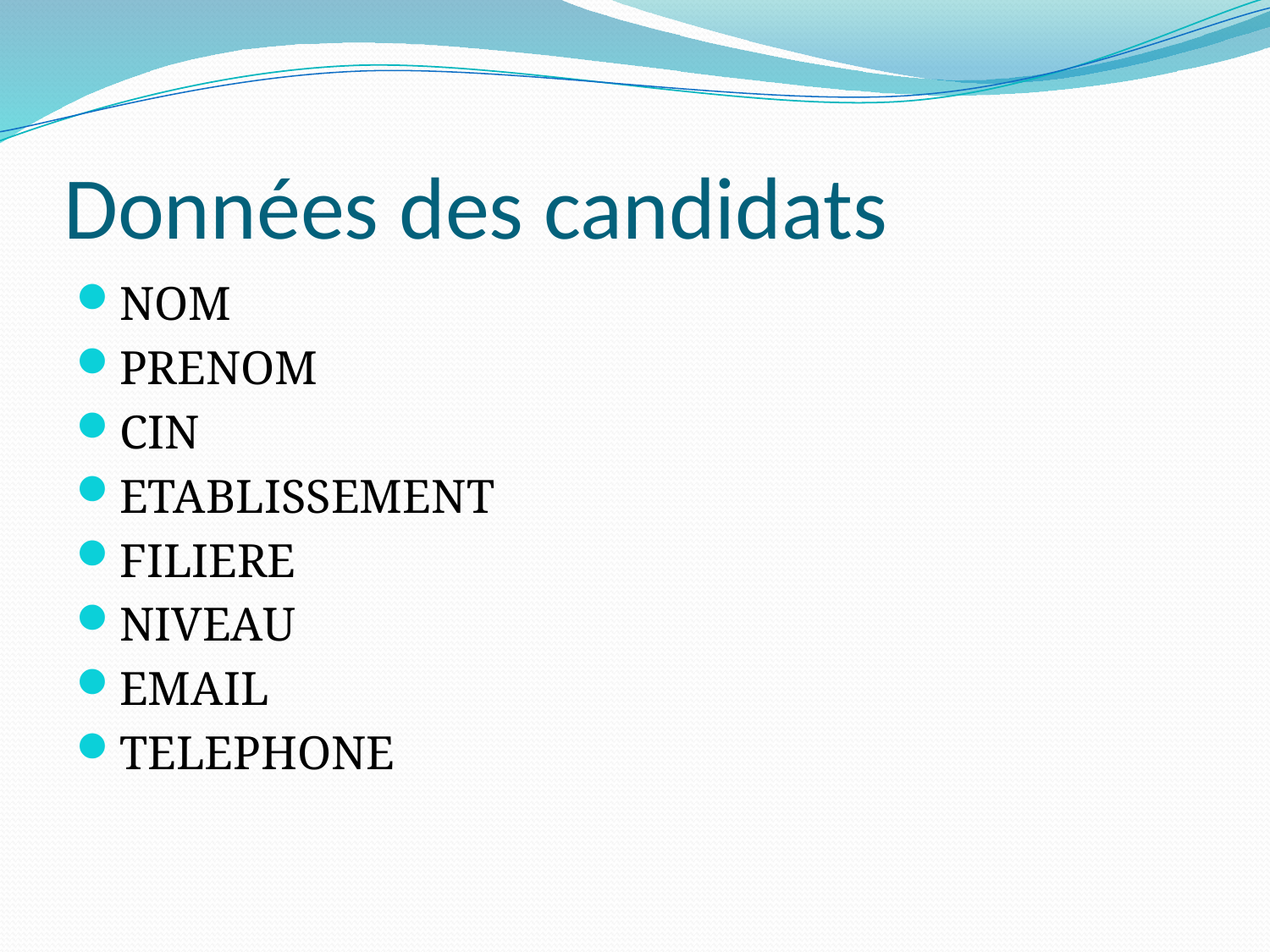

# Données des candidats
NOM
PRENOM
CIN
ETABLISSEMENT
FILIERE
NIVEAU
EMAIL
TELEPHONE